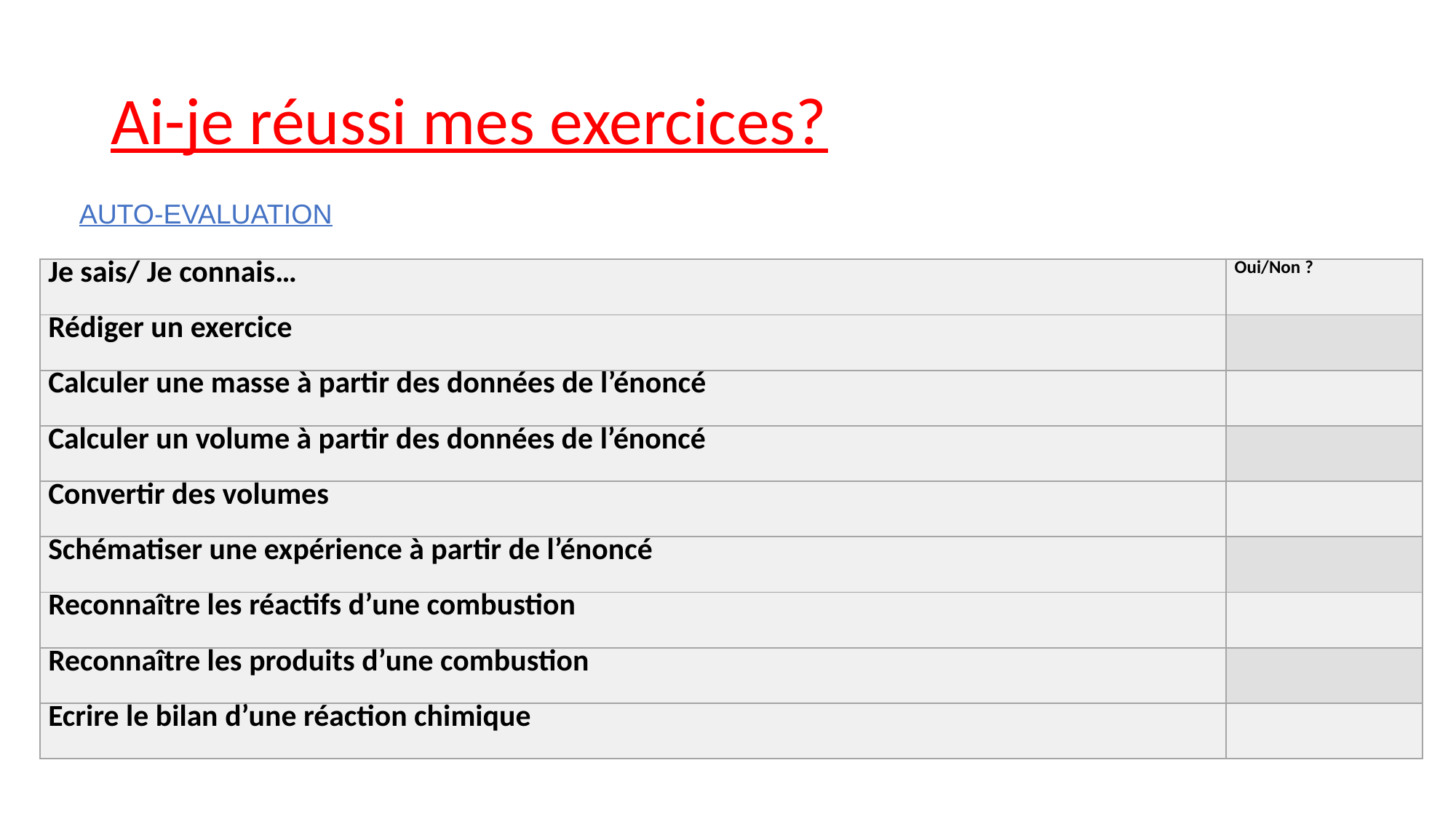

# Ai-je réussi mes exercices?
AUTO-EVALUATION

| Je sais/ Je connais… | Oui/Non ? |
| --- | --- |
| Rédiger un exercice |  |
| Calculer une masse à partir des données de l’énoncé |  |
| Calculer un volume à partir des données de l’énoncé |  |
| Convertir des volumes |  |
| Schématiser une expérience à partir de l’énoncé |  |
| Reconnaître les réactifs d’une combustion |  |
| Reconnaître les produits d’une combustion |  |
| Ecrire le bilan d’une réaction chimique |  |